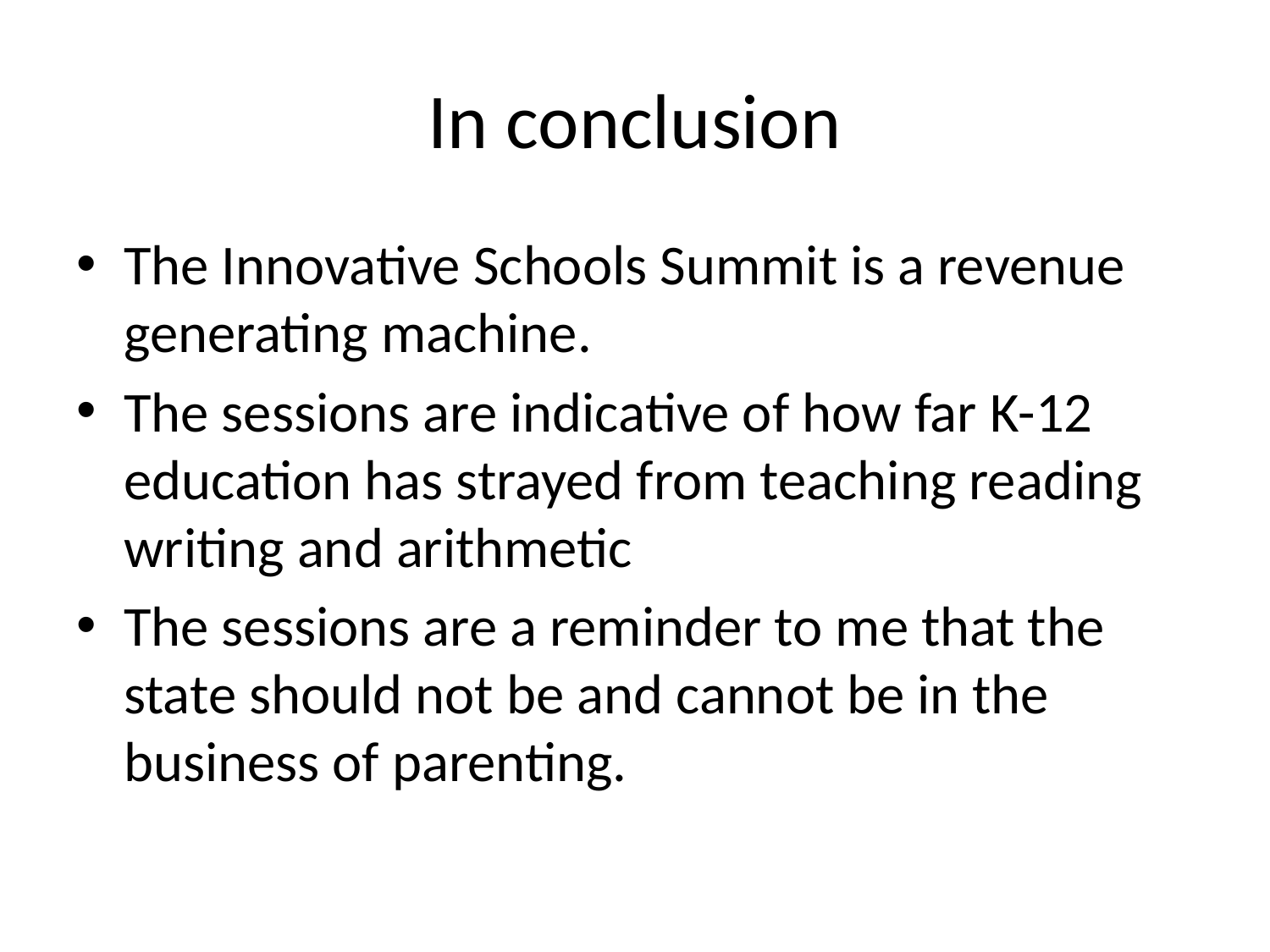

# In conclusion
The Innovative Schools Summit is a revenue generating machine.
The sessions are indicative of how far K-12 education has strayed from teaching reading writing and arithmetic
The sessions are a reminder to me that the state should not be and cannot be in the business of parenting.